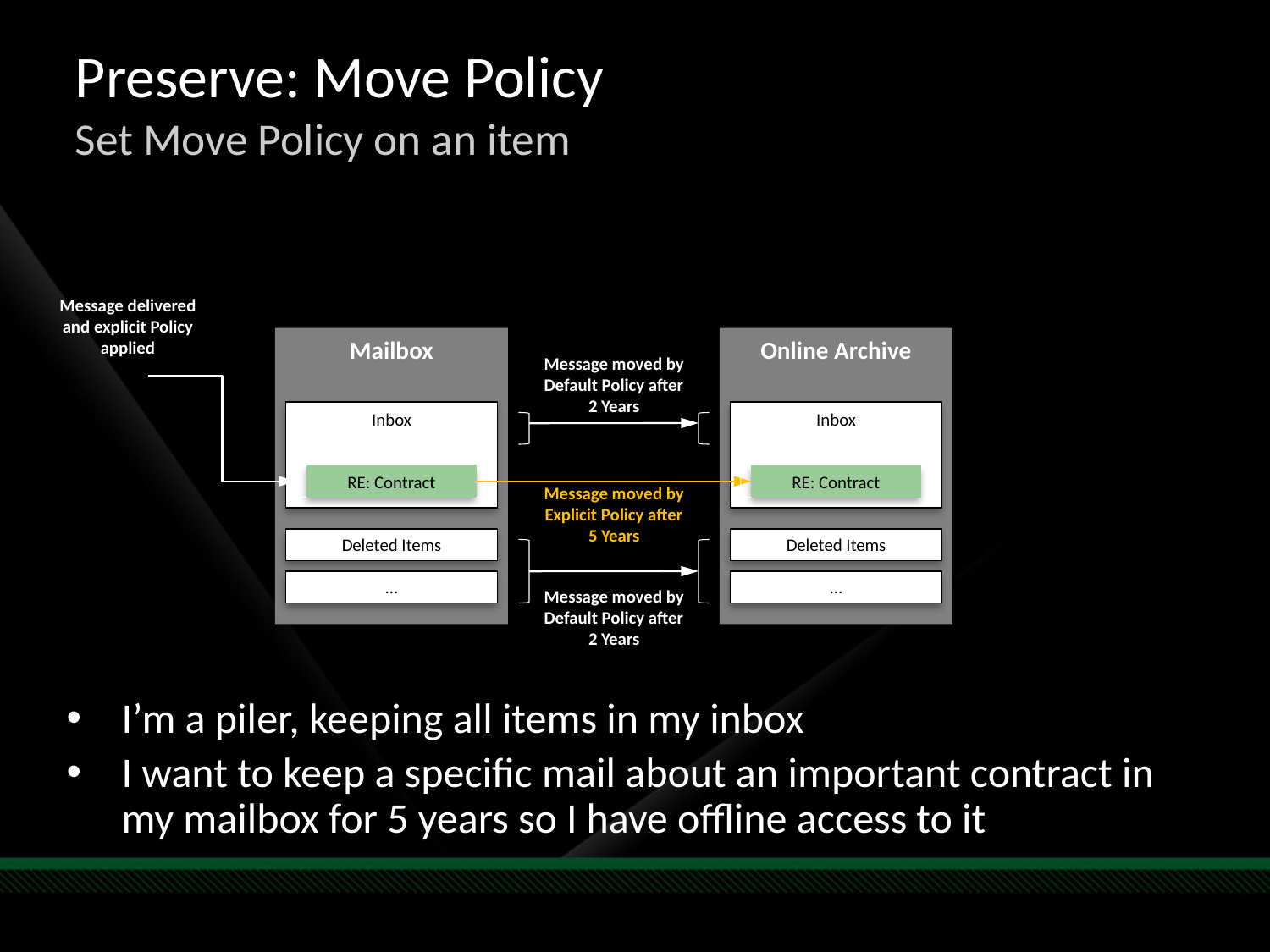

Preserve: Move Policy
Set Move Policy on an item
Message delivered and explicit Policy applied
Mailbox
Online Archive
Message moved by Default Policy after 2 Years
 2-10 yrs of E-mail
 Size 10-30GB
 Online Only
 1-2 yrs of E-mail
 Size 2-10GB
 Online and Offline
Inbox
Inbox

RE: Contract

RE: Contract
Message moved by Explicit Policy after 5 Years
Deleted Items
Deleted Items

…
…
Message moved by Default Policy after 2 Years
I’m a piler, keeping all items in my inbox
I want to keep a specific mail about an important contract in my mailbox for 5 years so I have offline access to it